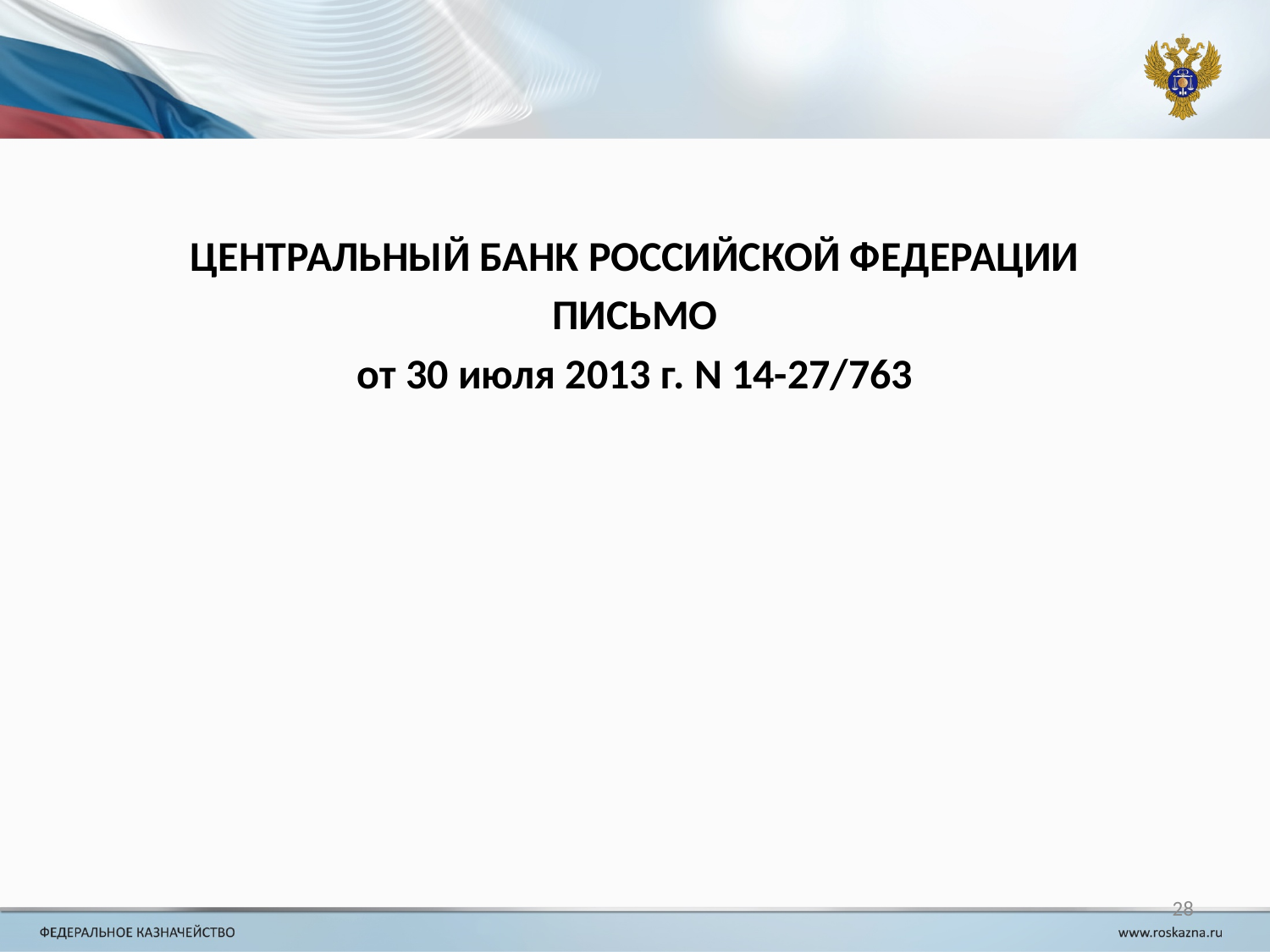

#
ЦЕНТРАЛЬНЫЙ БАНК РОССИЙСКОЙ ФЕДЕРАЦИИ
ПИСЬМО
от 30 июля 2013 г. N 14-27/763

28